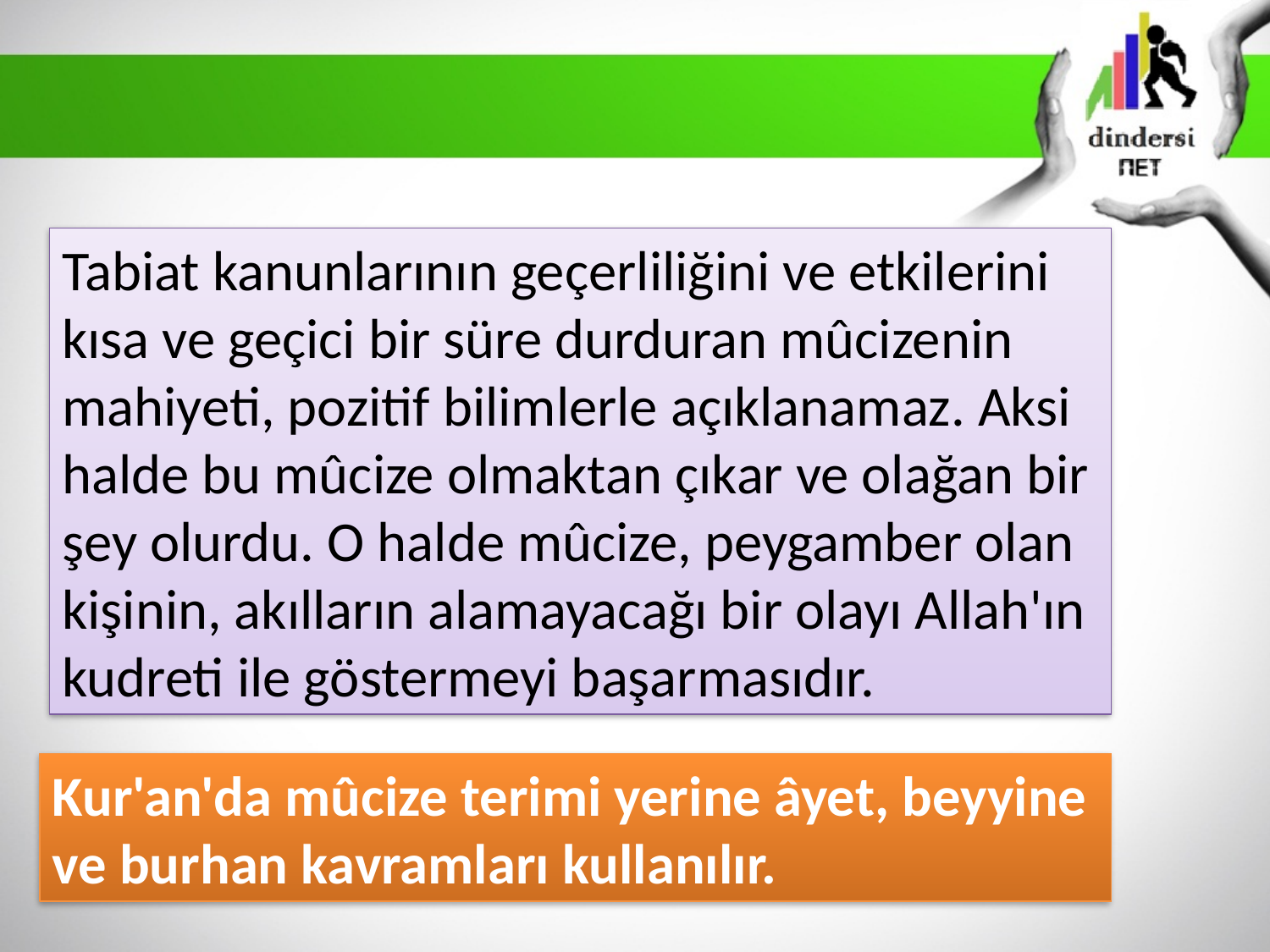

Tabiat kanunlarının geçerliliğini ve etkilerini kısa ve geçici bir süre durduran mûcizenin mahiyeti, pozitif bilimlerle açıklanamaz. Aksi halde bu mûcize olmaktan çıkar ve olağan bir şey olurdu. O halde mûcize, peygamber olan kişinin, akılların alamayacağı bir olayı Allah'ın kudreti ile göstermeyi başarmasıdır.
Kur'an'da mûcize terimi yerine âyet, beyyine ve burhan kavramları kullanılır.